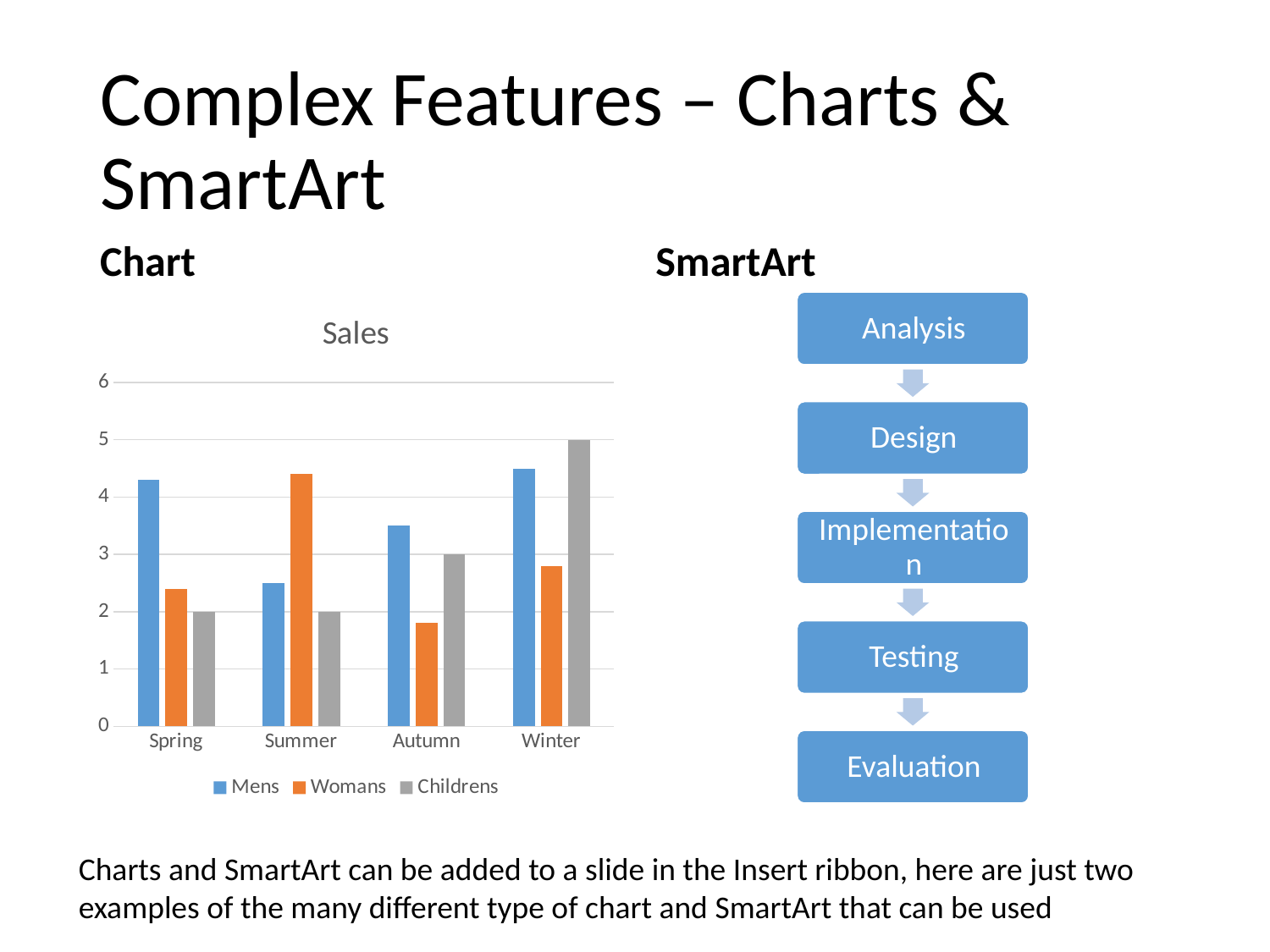

# Complex Features – Charts & SmartArt
Chart
SmartArt

### Chart: Sales

| Category | Mens | Womans | Childrens |
|---|---|---|---|
| Spring | 4.3 | 2.4 | 2.0 |
| Summer | 2.5 | 4.4 | 2.0 |
| Autumn | 3.5 | 1.8 | 3.0 |
| Winter | 4.5 | 2.8 | 5.0 |
Analysis

Design

Implementation

Testing

Evaluation
Charts and SmartArt can be added to a slide in the Insert ribbon, here are just two examples of the many different type of chart and SmartArt that can be used